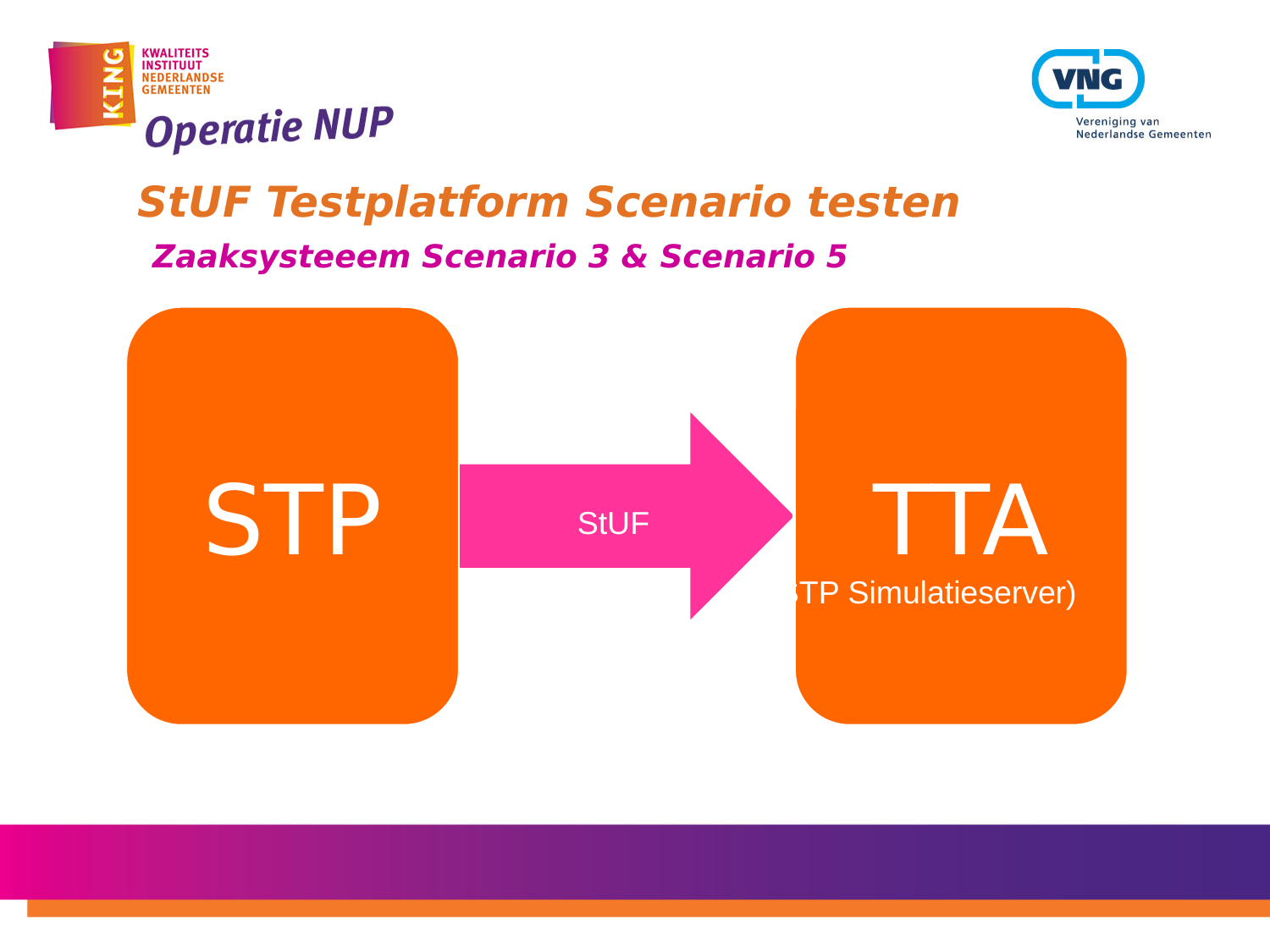

# StUF Testplatform Scenario testen Zaaksysteeem Scenario 3 & Scenario 5
STP
TTA
StUF
(STP Simulatieserver)